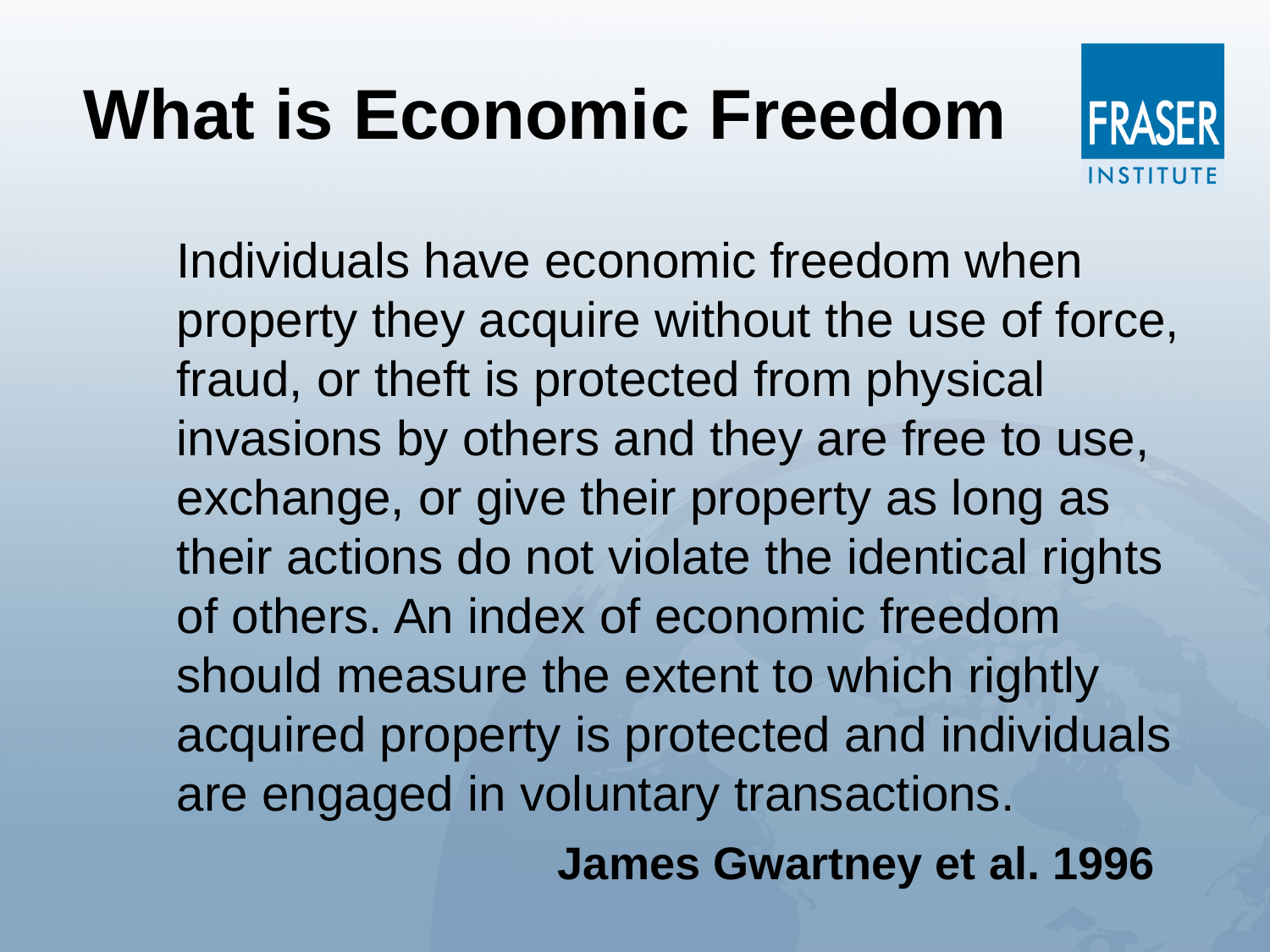

What is Economic Freedom
	Individuals have economic freedom when property they acquire without the use of force, fraud, or theft is protected from physical invasions by others and they are free to use, exchange, or give their property as long as their actions do not violate the identical rights of others. An index of economic freedom should measure the extent to which rightly acquired property is protected and individuals are engaged in voluntary transactions.
				James Gwartney et al. 1996